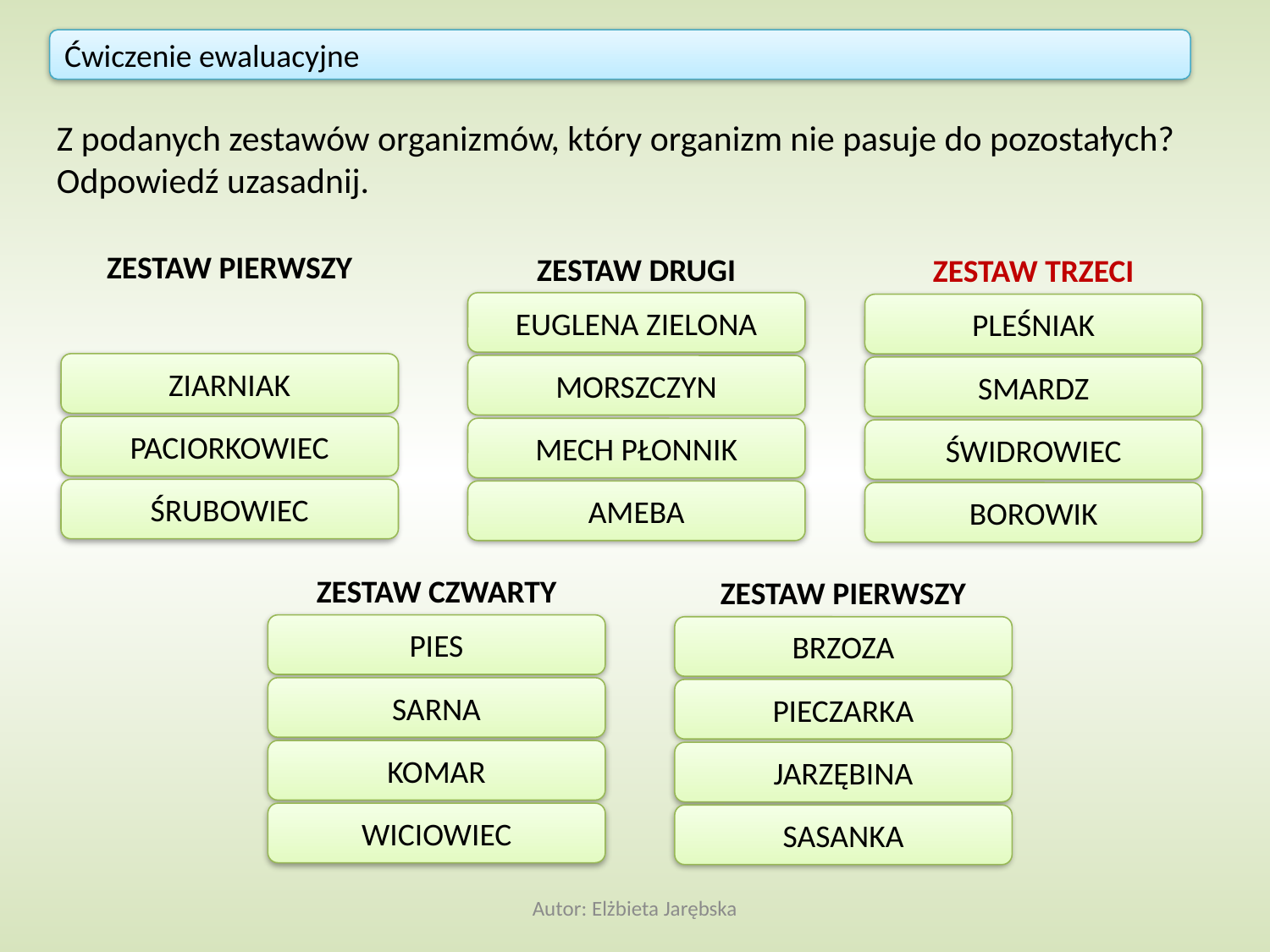

Ćwiczenie ewaluacyjne
Z podanych zestawów organizmów, który organizm nie pasuje do pozostałych?
Odpowiedź uzasadnij.
ZESTAW PIERWSZY
ZESTAW DRUGI
ZESTAW TRZECI
EUGLENA ZIELONA
PLEŚNIAK
ZIARNIAK
MORSZCZYN
SMARDZ
PACIORKOWIEC
MECH PŁONNIK
ŚWIDROWIEC
ŚRUBOWIEC
AMEBA
BOROWIK
ZESTAW CZWARTY
ZESTAW PIERWSZY
PIES
BRZOZA
SARNA
PIECZARKA
KOMAR
JARZĘBINA
WICIOWIEC
SASANKA
Autor: Elżbieta Jarębska